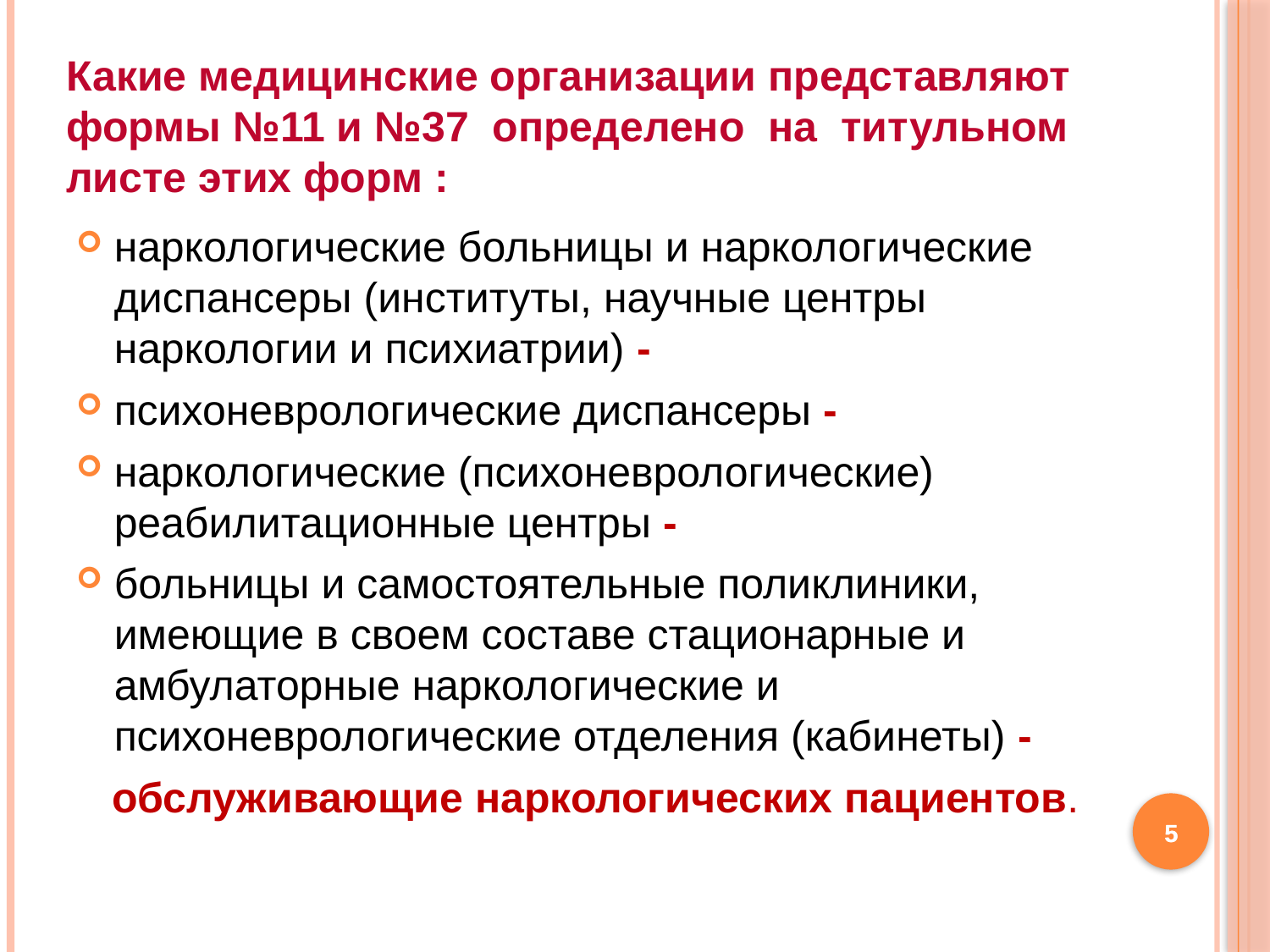

# Какие медицинские организации представляют формы №11 и №37  определено  на  титульном листе этих форм :
наркологические больницы и наркологические диспансеры (институты, научные центры наркологии и психиатрии) -
психоневрологические диспансеры -
наркологические (психоневрологические) реабилитационные центры -
больницы и самостоятельные поликлиники, имеющие в своем составе стационарные и амбулаторные наркологические и психоневрологические отделения (кабинеты) -
   обслуживающие наркологических пациентов.
5
5